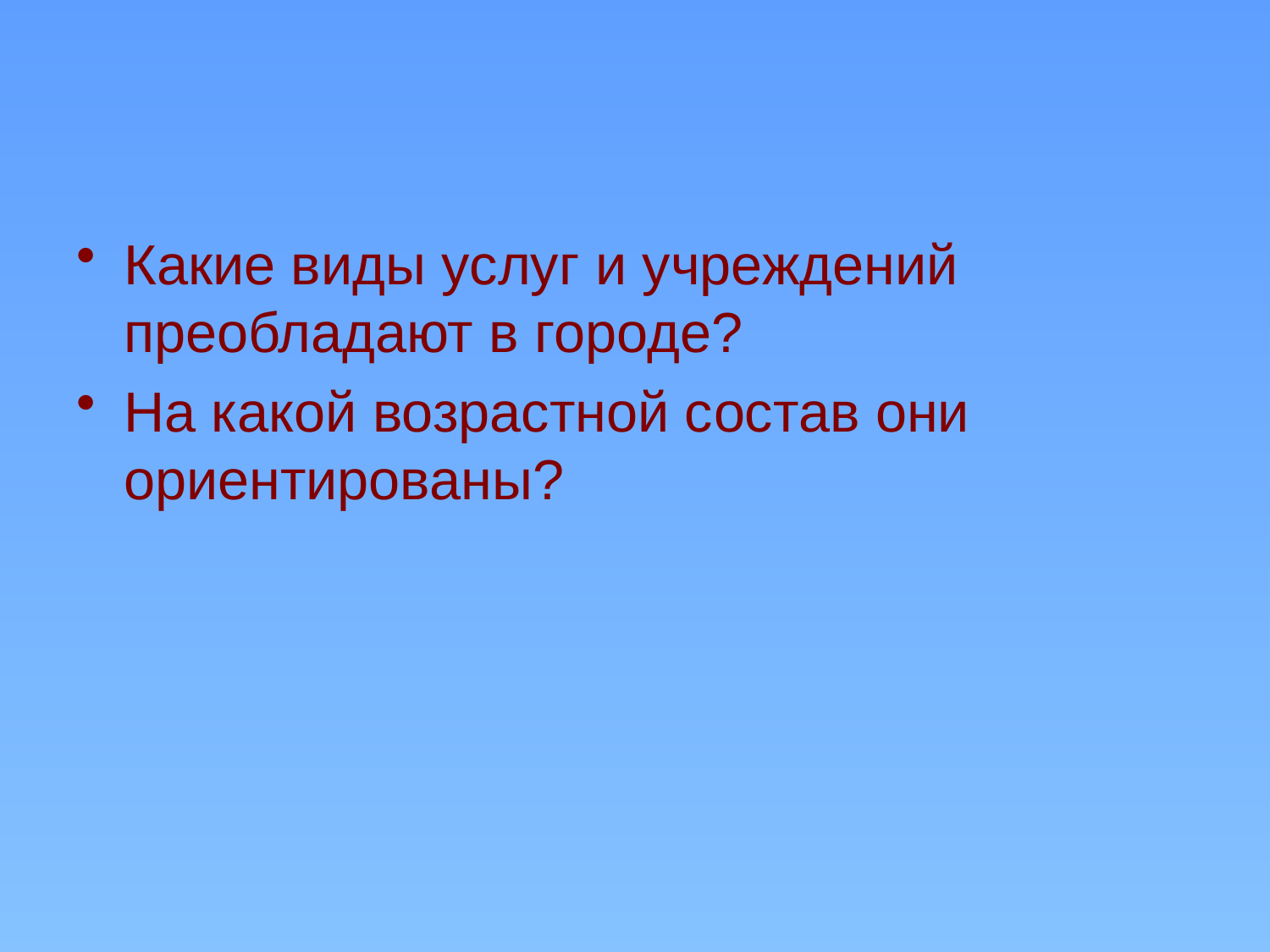

#
Какие виды услуг и учреждений преобладают в городе?
На какой возрастной состав они ориентированы?